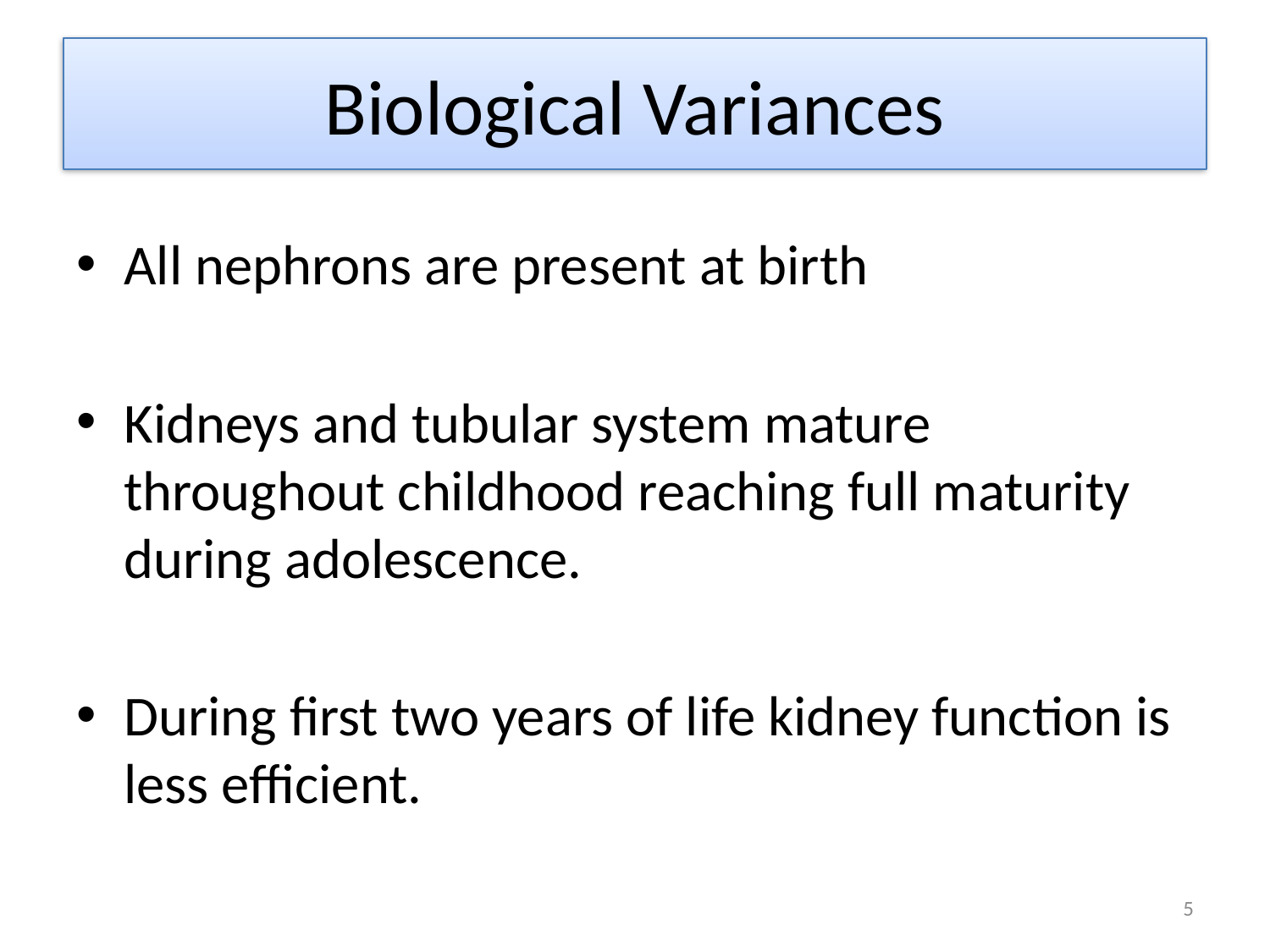

# Biological Variances
All nephrons are present at birth

Kidneys and tubular system mature throughout childhood reaching full maturity during adolescence.

During first two years of life kidney function is less efficient.

5